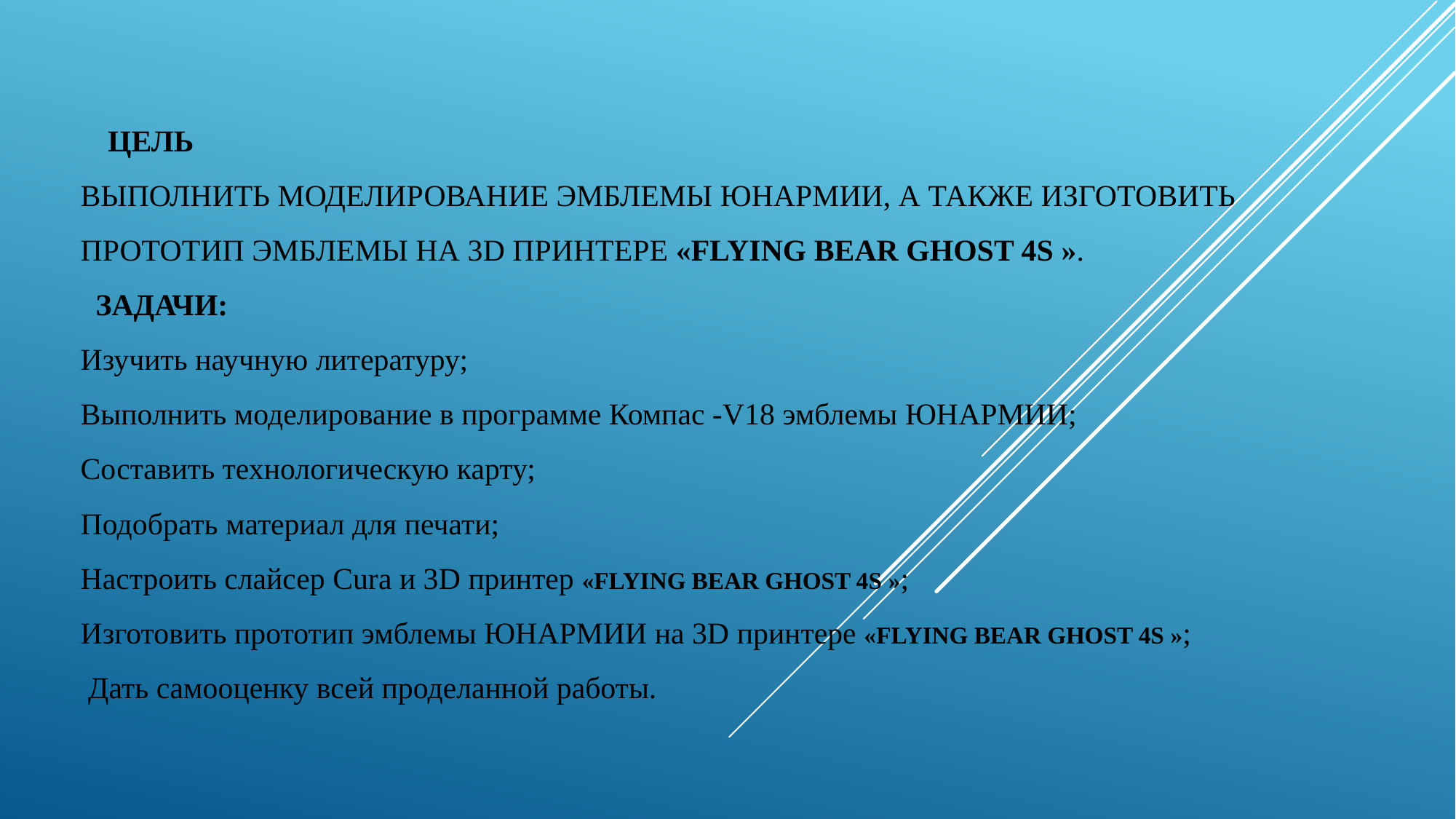

# Цель Выполнить моделирование Эмблемы ЮНАРМИИ, а также изготовить прототип эмблемы на 3D принтере «FLYING BEAR GHOST 4S ». ЗАДАЧИ: Изучить научную литературу; Выполнить моделирование в программе Компас -V18 эмблемы ЮНАРМИИ; Составить технологическую карту; Подобрать материал для печати; Настроить слайсер Cura и 3D принтер «FLYING BEAR GHOST 4S »; Изготовить прототип эмблемы ЮНАРМИИ на 3D принтере «FLYING BEAR GHOST 4S »; Дать самооценку всей проделанной работы.